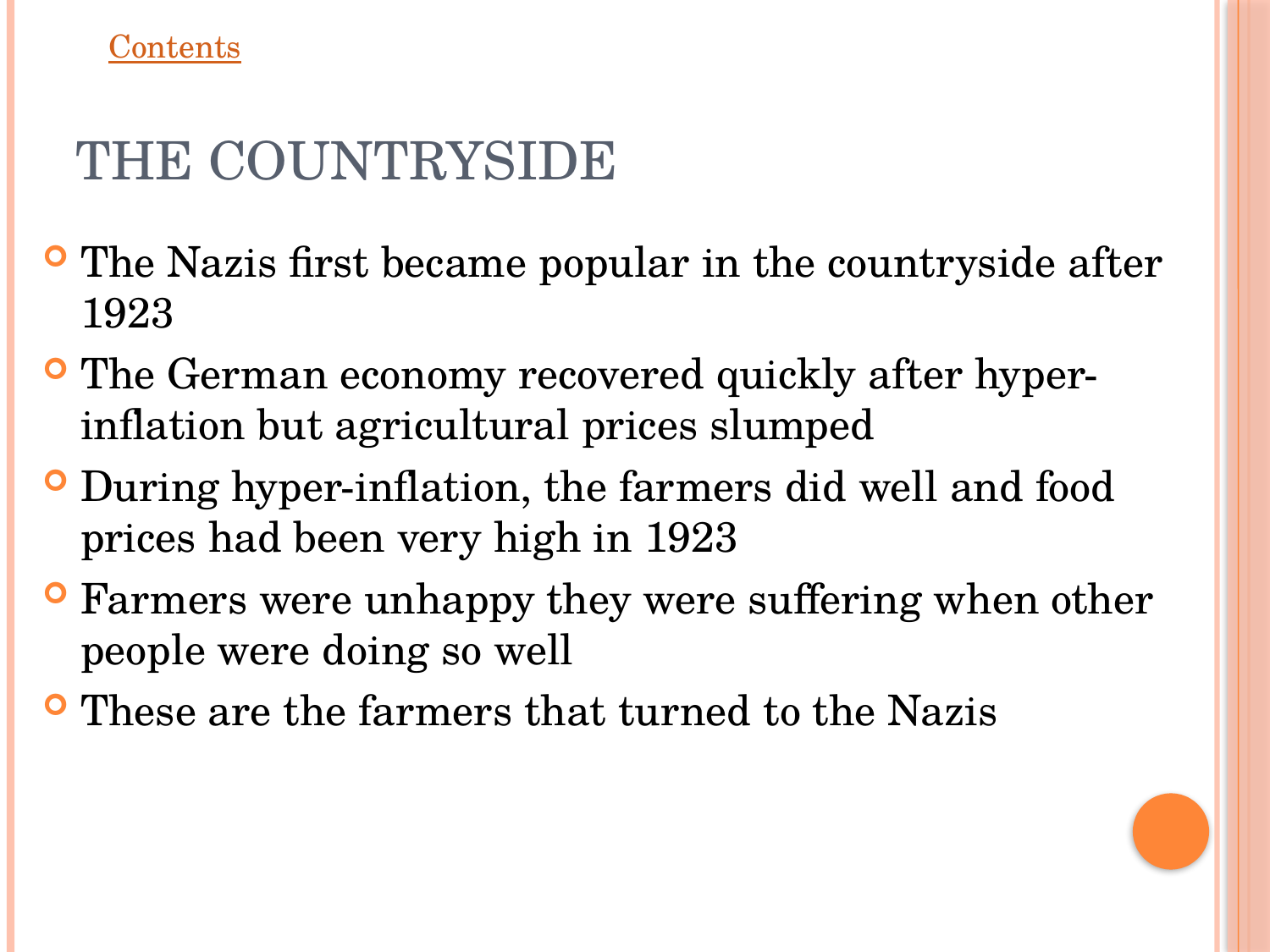

# The Countryside
The Nazis first became popular in the countryside after 1923
The German economy recovered quickly after hyper-inflation but agricultural prices slumped
During hyper-inflation, the farmers did well and food prices had been very high in 1923
Farmers were unhappy they were suffering when other people were doing so well
These are the farmers that turned to the Nazis